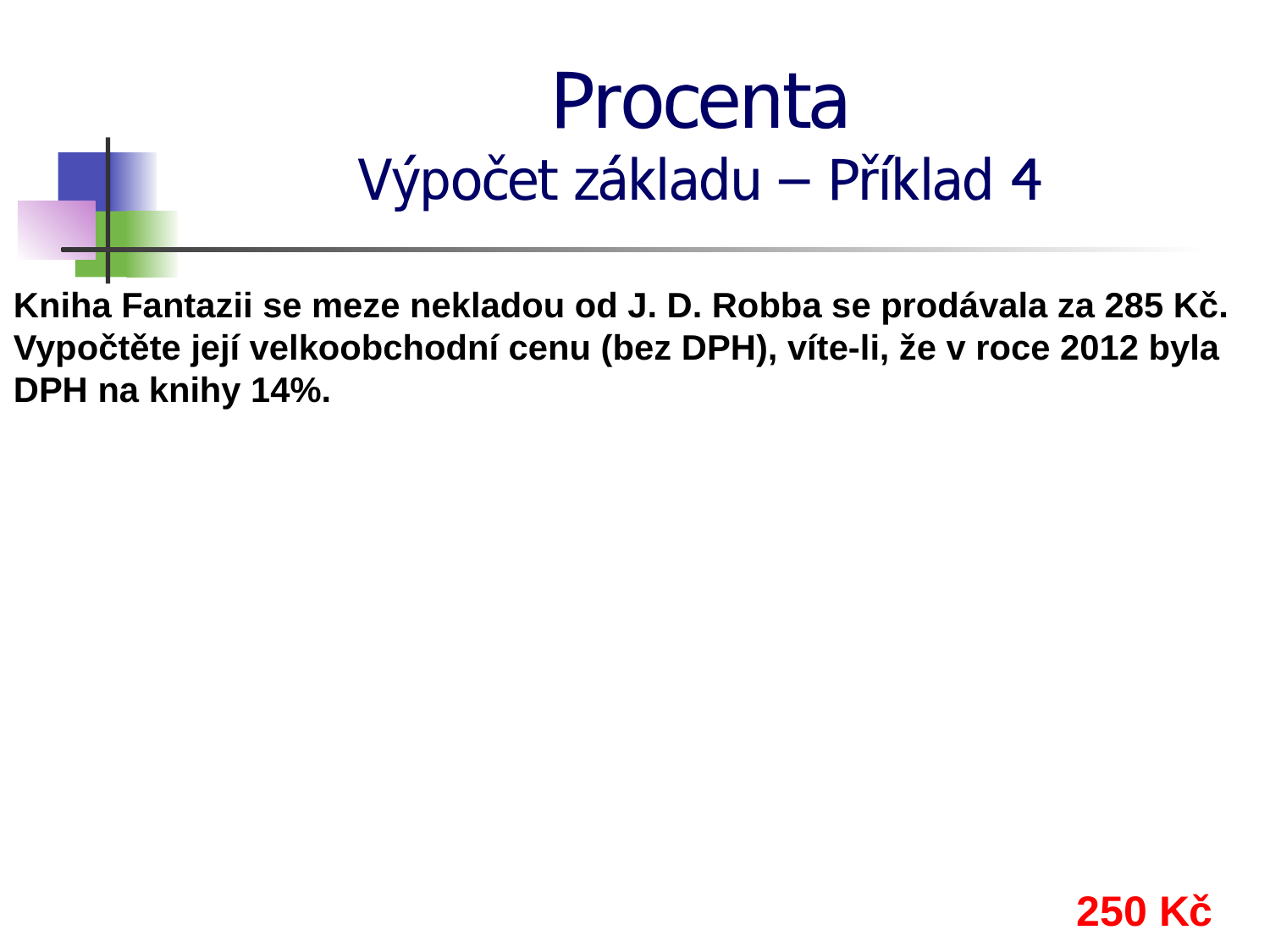

# Procenta Výpočet základu – Příklad 4
Kniha Fantazii se meze nekladou od J. D. Robba se prodávala za 285 Kč. Vypočtěte její velkoobchodní cenu (bez DPH), víte-li, že v roce 2012 byla DPH na knihy 14%.
250 Kč